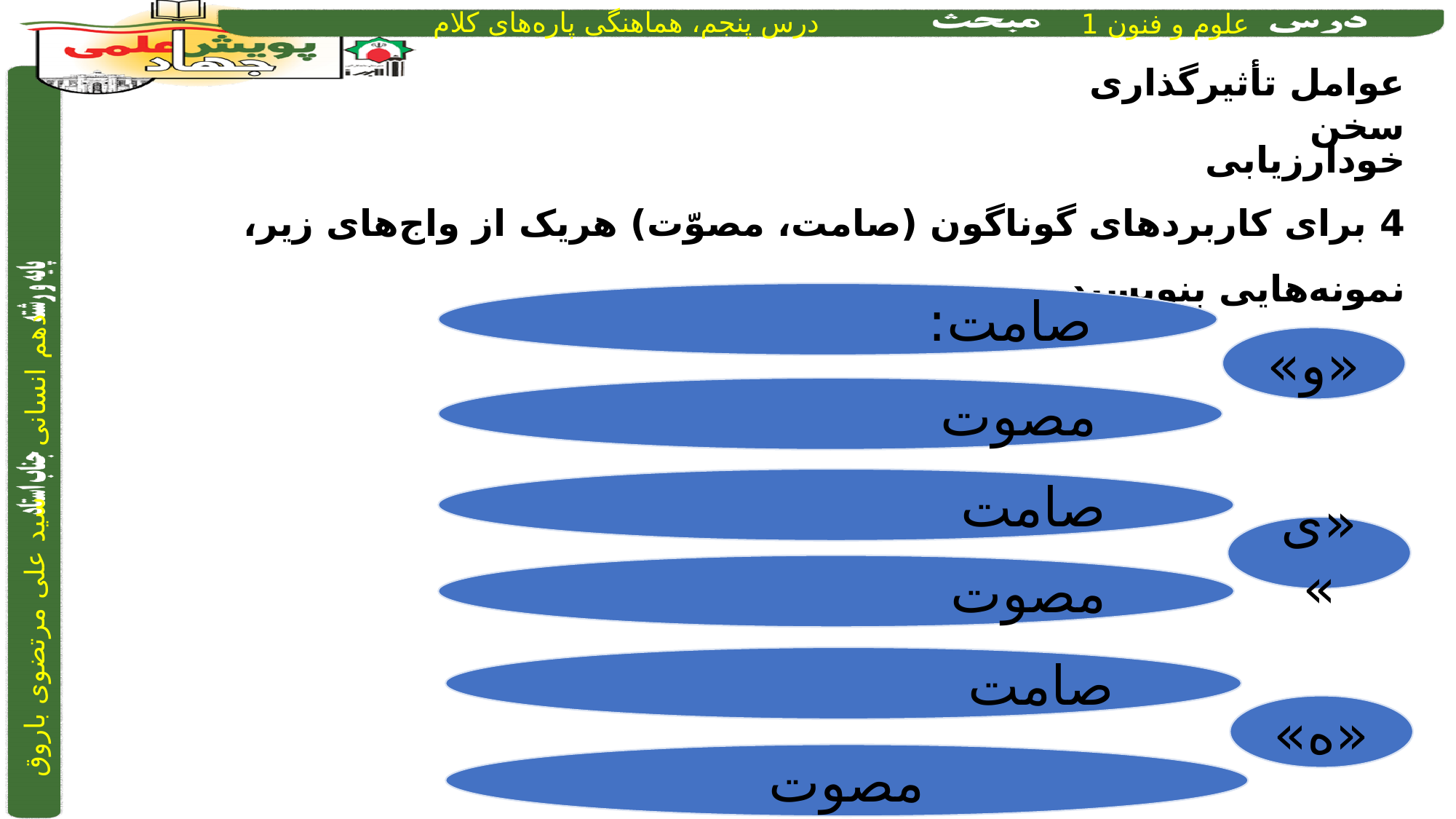

عوامل تأثیرگذاری سخن
خودارزیابی
4 برای کاربردهای گوناگون (صامت، مصوّت) هریک از واج‌های زیر، نمونه‌هایی بنویسید.

صامت:
«و»
مصوت
صامت
«ی»
مصوت
صامت
«ه»
مصوت